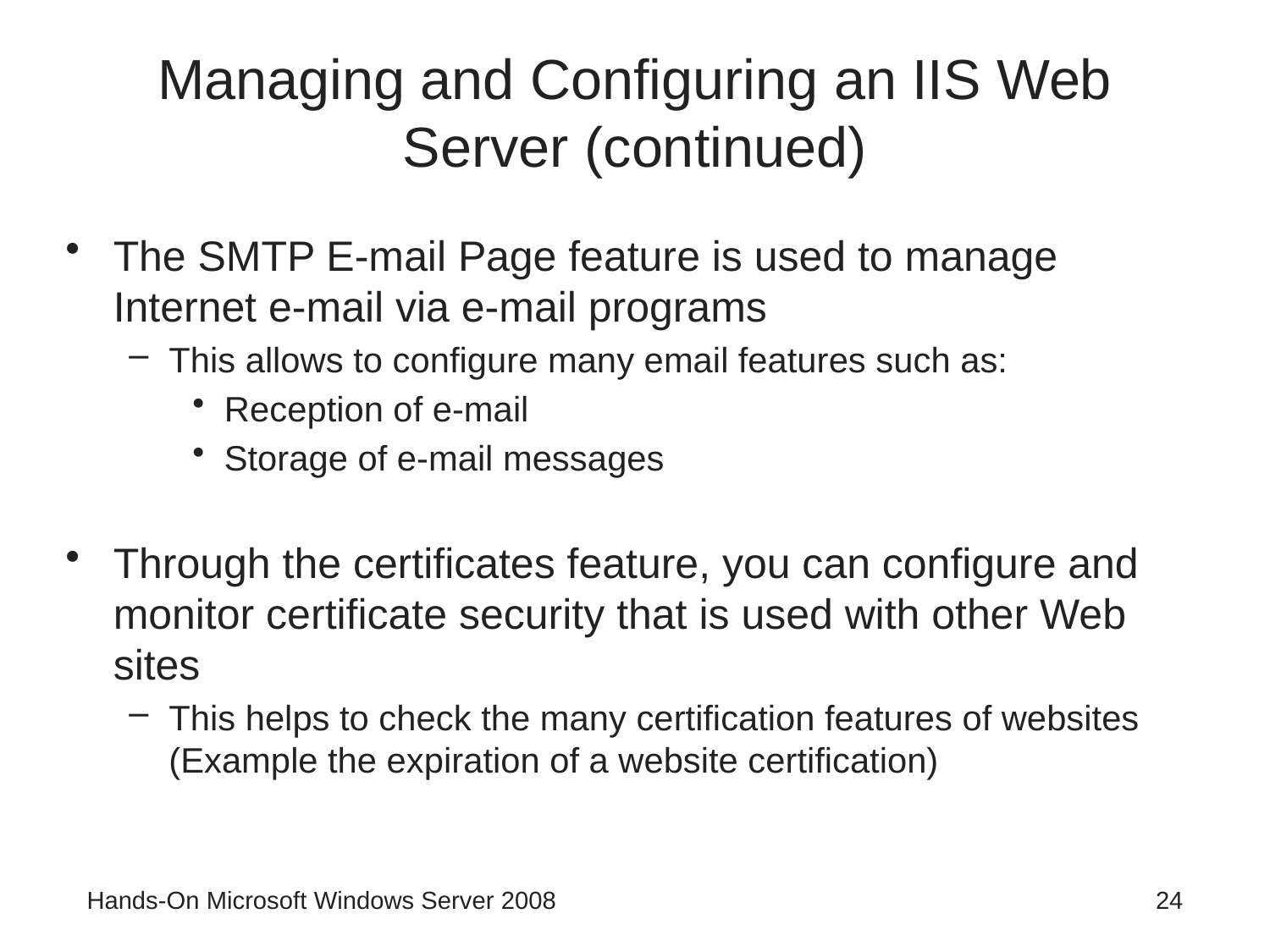

# Managing and Configuring an IIS Web Server (continued)
The SMTP E-mail Page feature is used to manage Internet e-mail via e-mail programs
This allows to configure many email features such as:
Reception of e-mail
Storage of e-mail messages

Through the certificates feature, you can configure and monitor certificate security that is used with other Web sites
This helps to check the many certification features of websites (Example the expiration of a website certification)
Hands-On Microsoft Windows Server 2008
24